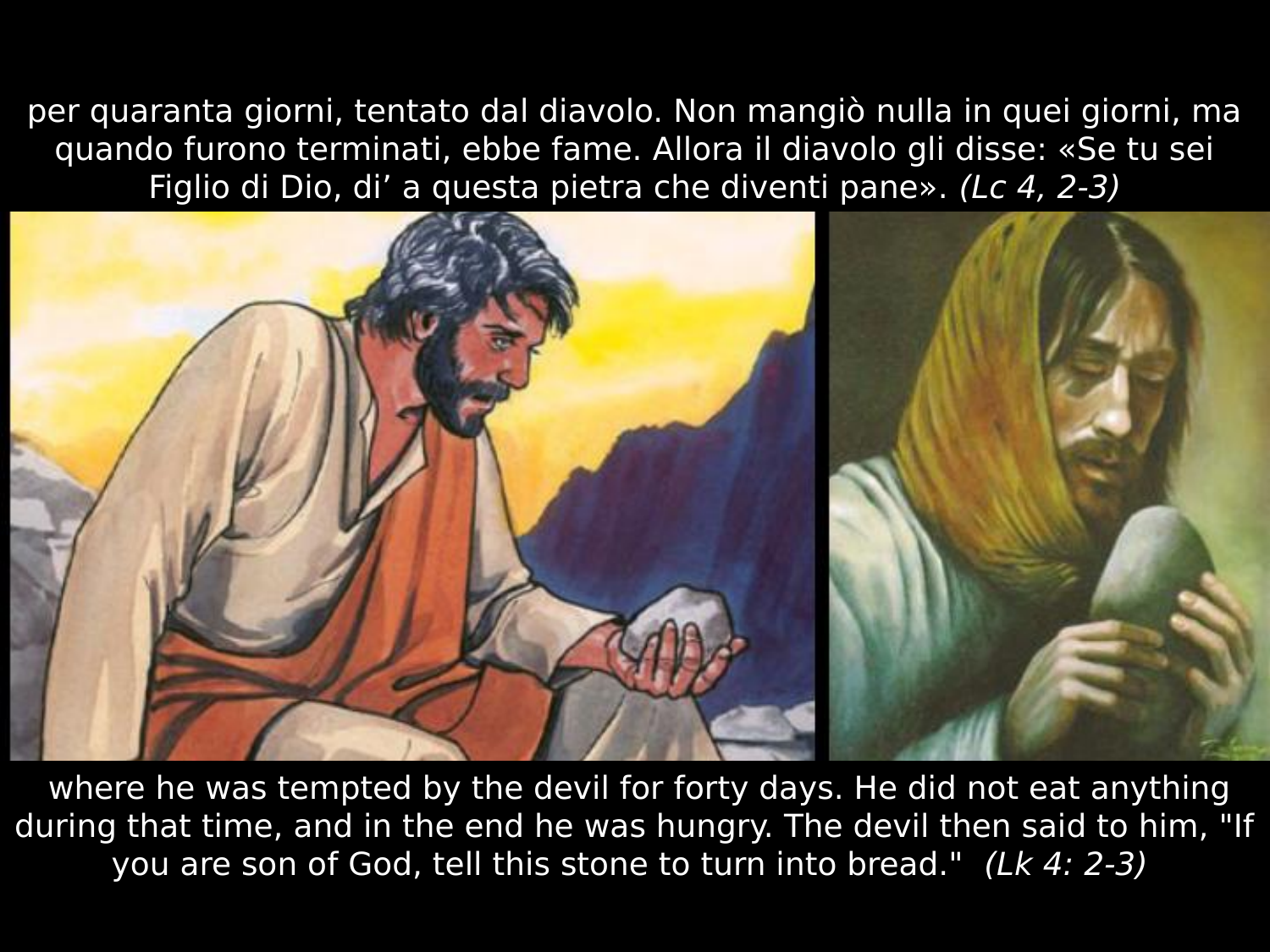

per quaranta giorni, tentato dal diavolo. Non mangiò nulla in quei giorni, ma quando furono terminati, ebbe fame. Allora il diavolo gli disse: «Se tu sei Figlio di Dio, di’ a questa pietra che diventi pane». (Lc 4, 2-3)
 where he was tempted by the devil for forty days. He did not eat anything during that time, and in the end he was hungry. The devil then said to him, "If you are son of God, tell this stone to turn into bread."  (Lk 4: 2-3)